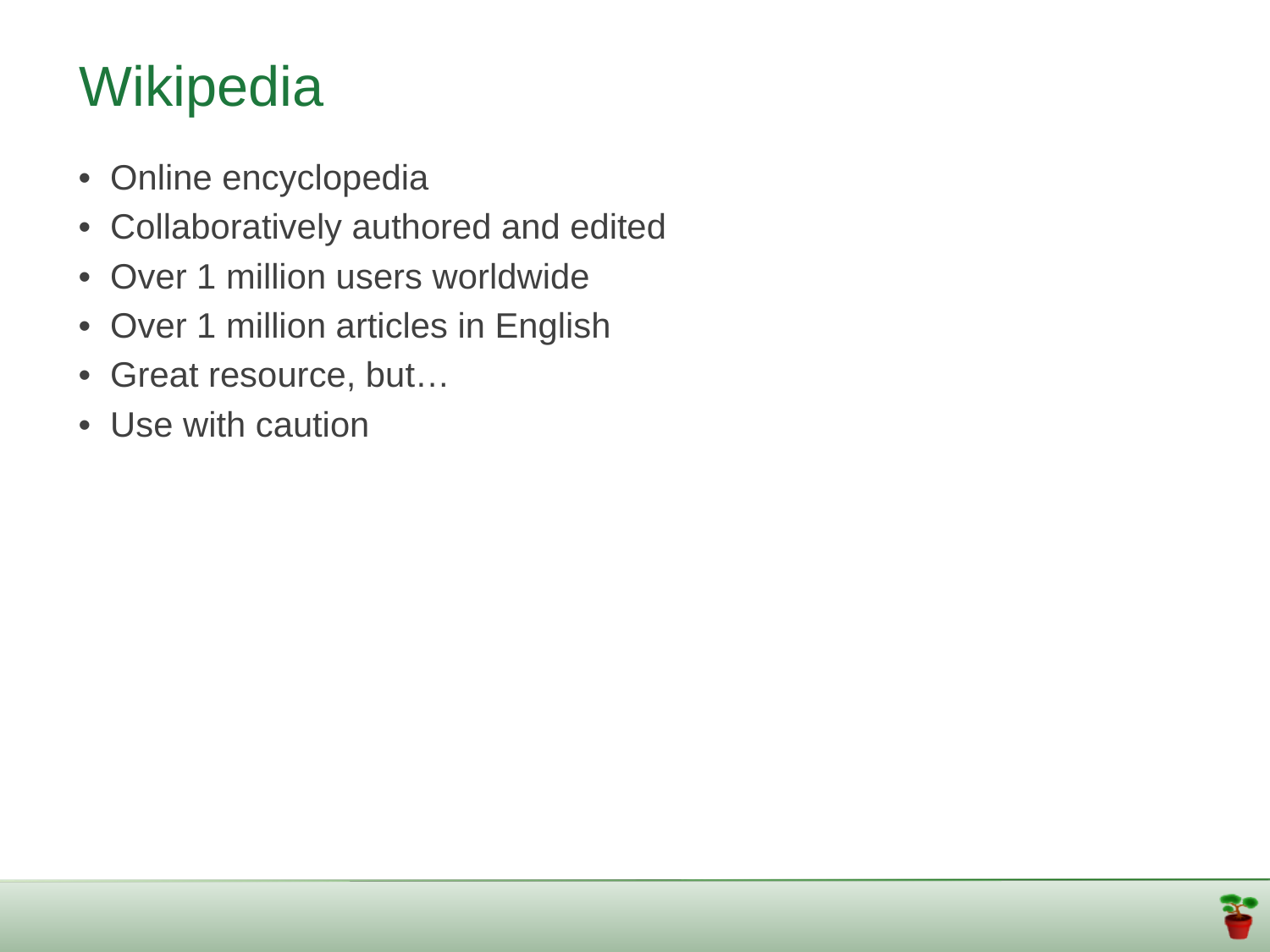

Wikipedia
•  Online encyclopedia
•  Collaboratively authored and edited
•  Over 1 million users worldwide
•  Over 1 million articles in English
•  Great resource, but…
•  Use with caution